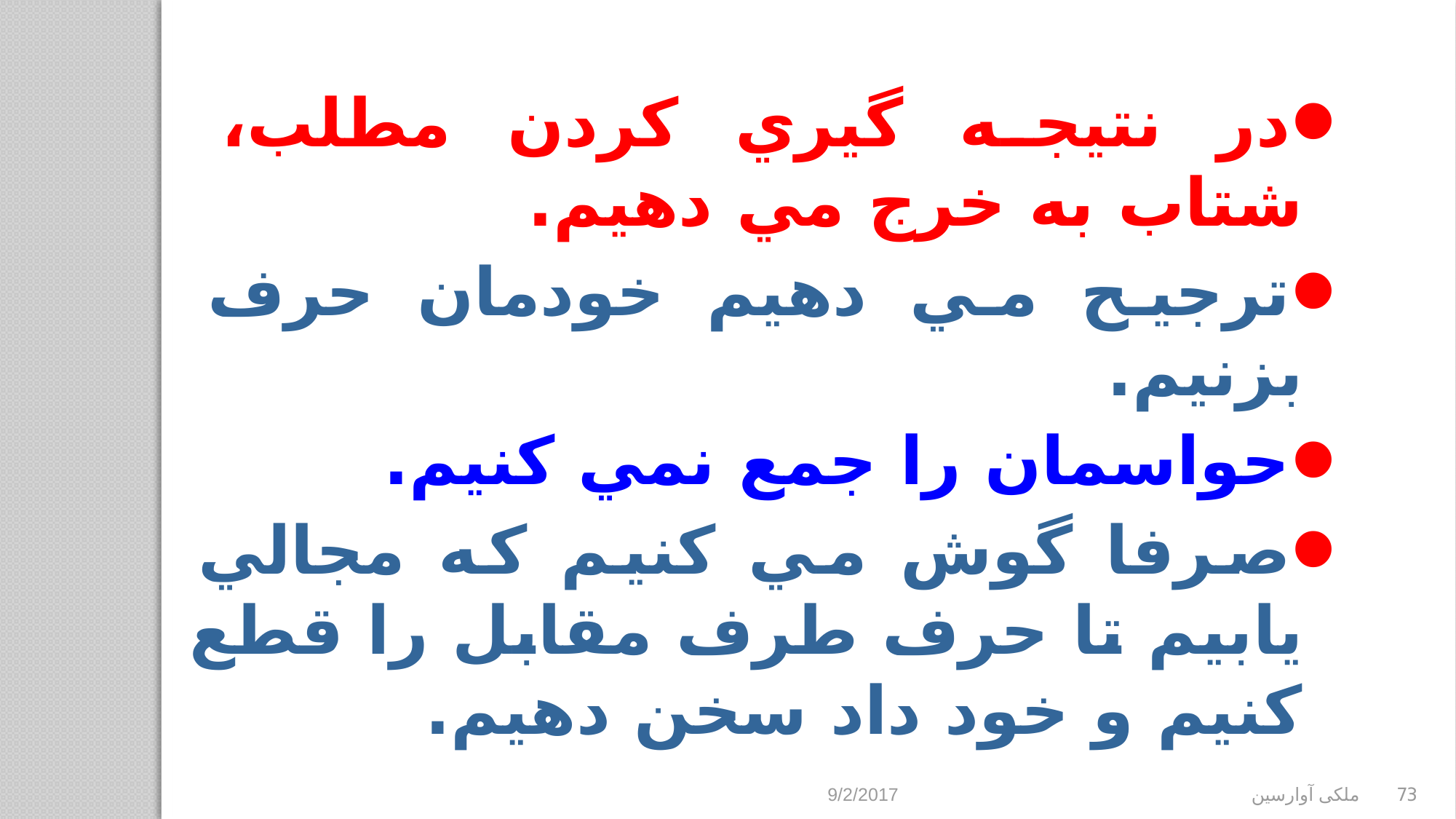

در نتيجه گيري كردن مطلب، شتاب به خرج مي دهيم.
ترجيح مي دهيم خودمان حرف بزنيم.
حواسمان را جمع نمي كنيم.
صرفا گوش مي كنيم كه مجالي يابيم تا حرف طرف مقابل را قطع كنيم و خود داد سخن دهيم.
9/2/2017
ملکی آوارسین
73